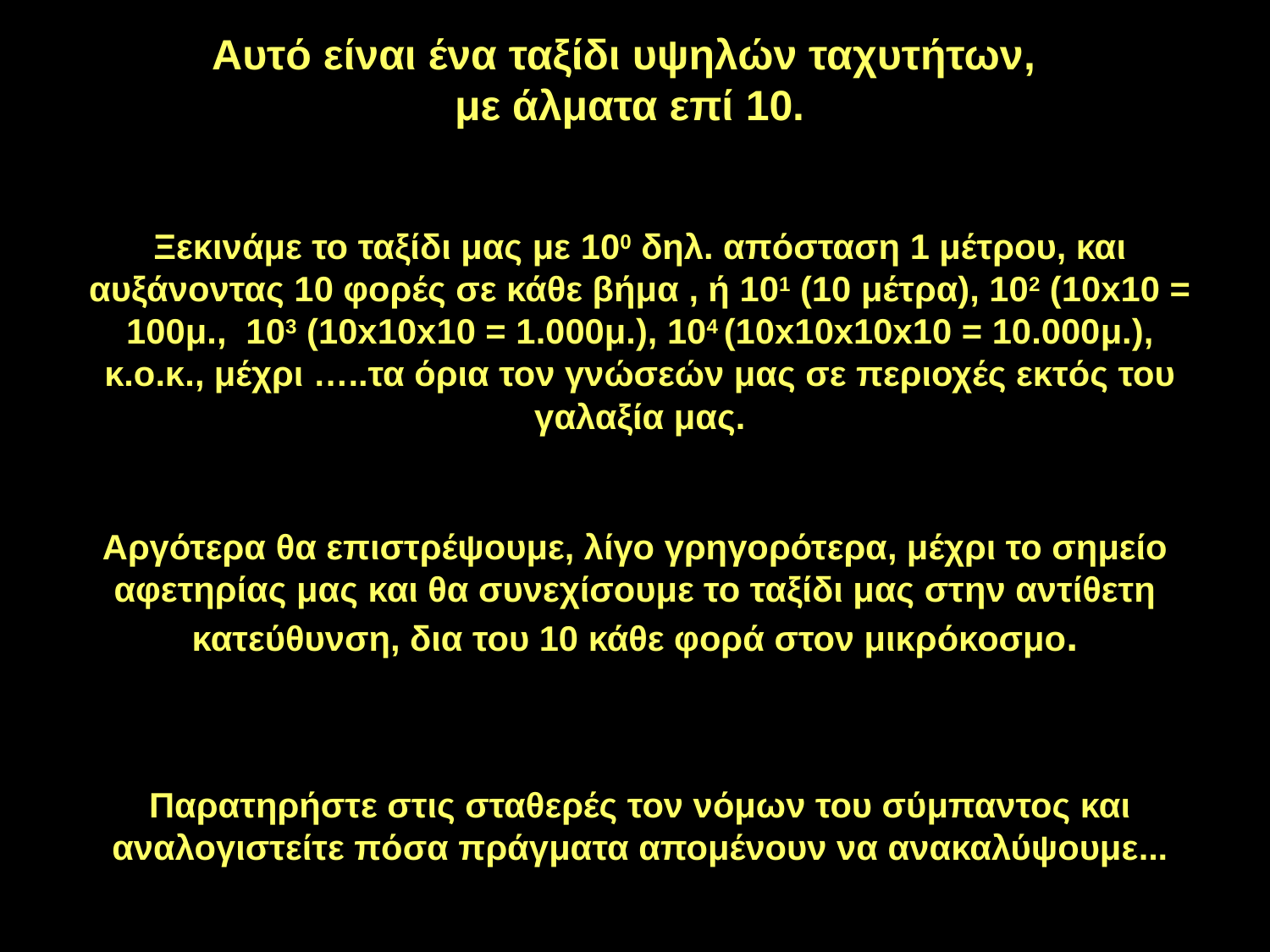

Αυτό είναι ένα ταξίδι υψηλών ταχυτήτων,
με άλματα επί 10.
Ξεκινάμε το ταξίδι μας με 100 δηλ. απόσταση 1 μέτρου, και αυξάνοντας 10 φορές σε κάθε βήμα , ή 101 (10 μέτρα), 102 (10x10 = 100μ.,  103 (10x10x10 = 1.000μ.), 104 (10x10x10x10 = 10.000μ.), κ.ο.κ., μέχρι …..τα όρια τον γνώσεών μας σε περιοχές εκτός του γαλαξία μας.
Αργότερα θα επιστρέψουμε, λίγο γρηγορότερα, μέχρι το σημείο αφετηρίας μας και θα συνεχίσουμε το ταξίδι μας στην αντίθετη κατεύθυνση, δια του 10 κάθε φορά στον μικρόκοσμο.
Παρατηρήστε στις σταθερές τον νόμων του σύμπαντος και αναλογιστείτε πόσα πράγματα απομένουν να ανακαλύψουμε...